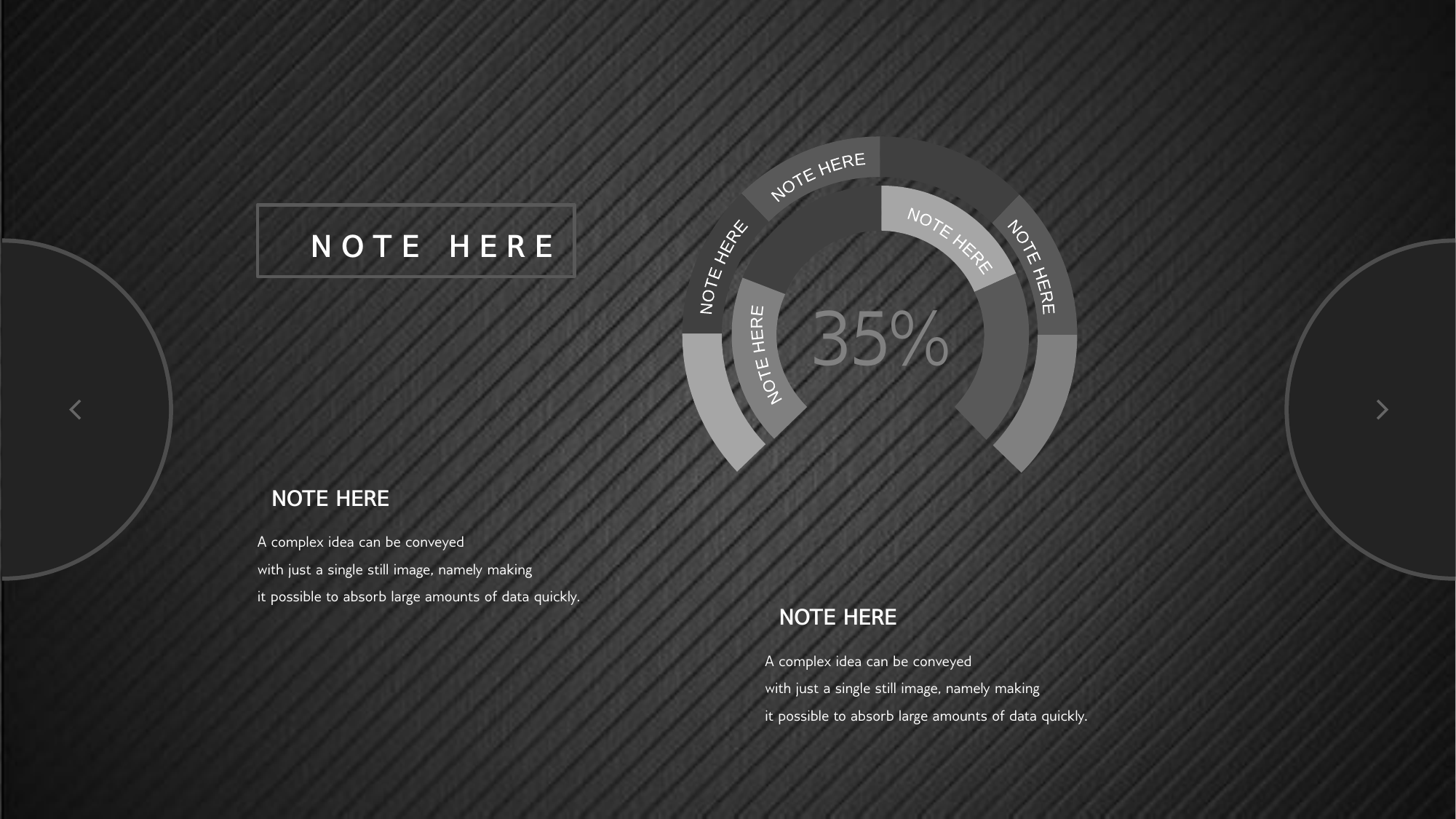

NOTE HERE

NOTE HERE
NOTE HERE
NOTE HERE

35%

NOTE HERE

NOTE HERE

NOTE HERE
A complex idea can be conveyed
with just a single still image, namely making
it possible to absorb large amounts of data quickly.
NOTE HERE
A complex idea can be conveyed
with just a single still image, namely making
it possible to absorb large amounts of data quickly.